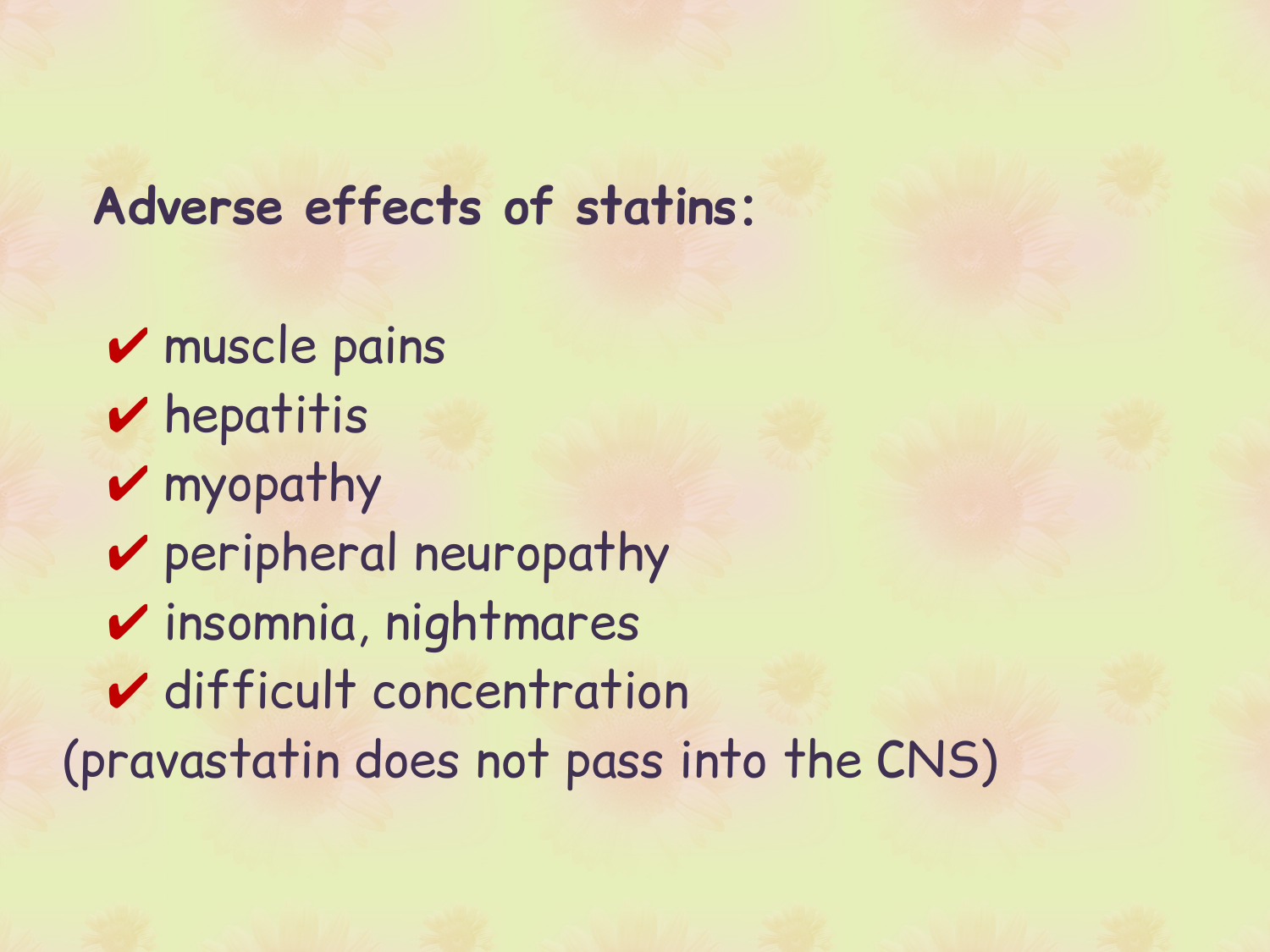

Adverse effects of statins:

   ✔ muscle pains
   ✔ hepatitis
   ✔ myopathy
   ✔ peripheral neuropathy
   ✔ insomnia, nightmares
   ✔ difficult concentration
(pravastatin does not pass into the CNS)